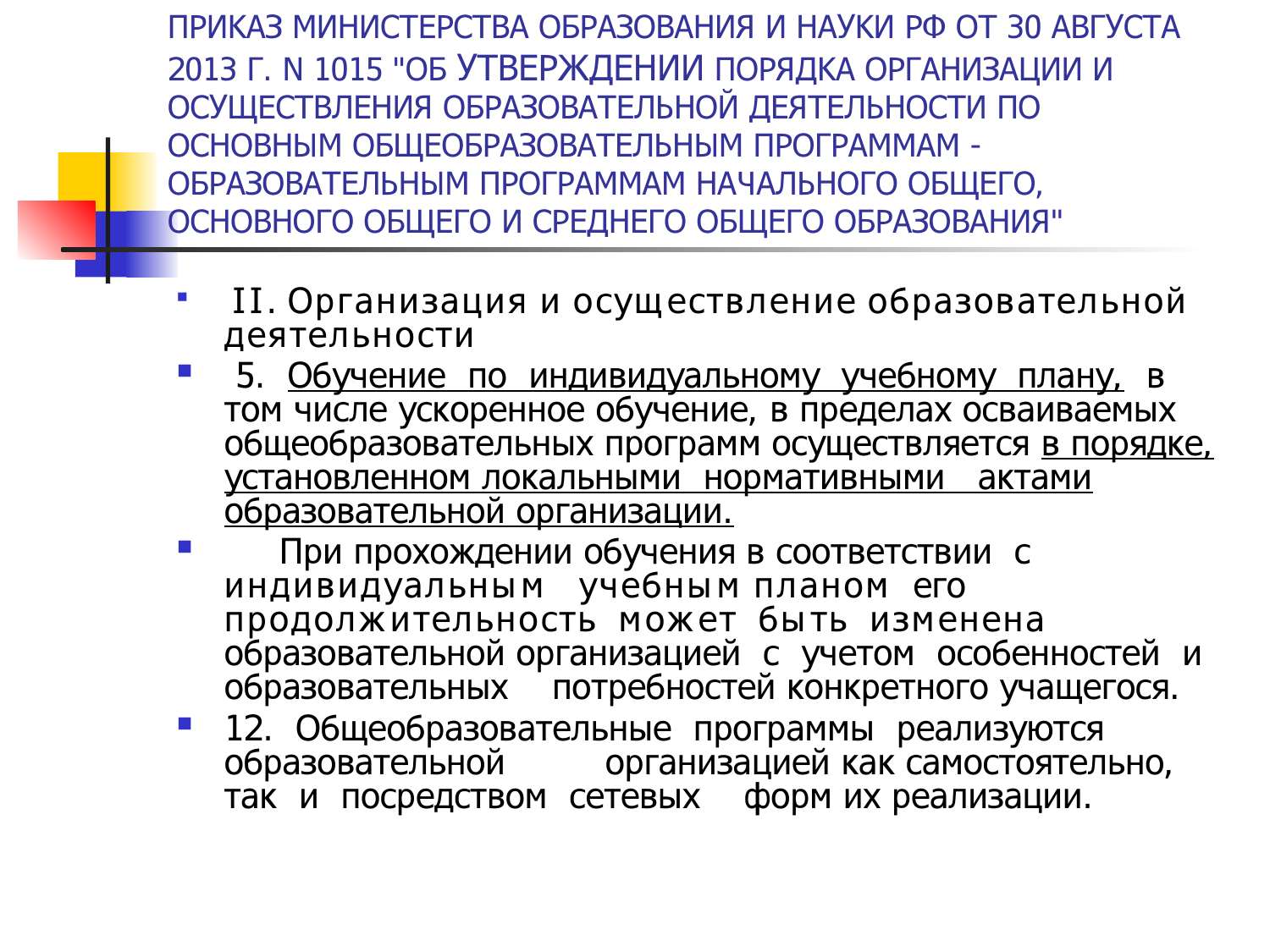

# ПРИКАЗ МИНИСТЕРСТВА ОБРАЗОВАНИЯ И НАУКИ РФ ОТ 30 АВГУСТА 2013 Г. N 1015 "ОБ УТВЕРЖДЕНИИ ПОРЯДКА ОРГАНИЗАЦИИ И ОСУЩЕСТВЛЕНИЯ ОБРАЗОВАТЕЛЬНОЙ ДЕЯТЕЛЬНОСТИ ПО ОСНОВНЫМ ОБЩЕОБРАЗОВАТЕЛЬНЫМ ПРОГРАММАМ - ОБРАЗОВАТЕЛЬНЫМ ПРОГРАММАМ НАЧАЛЬНОГО ОБЩЕГО, ОСНОВНОГО ОБЩЕГО И СРЕДНЕГО ОБЩЕГО ОБРАЗОВАНИЯ"
 II. Организация и осуществление образовательной деятельности
 5.  Обучение  по  индивидуальному  учебному  плану,  в     том числе ускоренное обучение, в пределах осваиваемых общеобразовательных программ осуществляется в порядке, установленном локальными  нормативными   актами образовательной организации.
     При прохождении обучения в соответствии  с  индивидуальным   учебным планом  его  продолжительность  может  быть  изменена     образовательной организацией  с  учетом  особенностей  и  образовательных    потребностей конкретного учащегося.
12.  Общеобразовательные  программы  реализуются     образовательной	организацией как самостоятельно,  так  и  посредством  сетевых    форм их реализации.